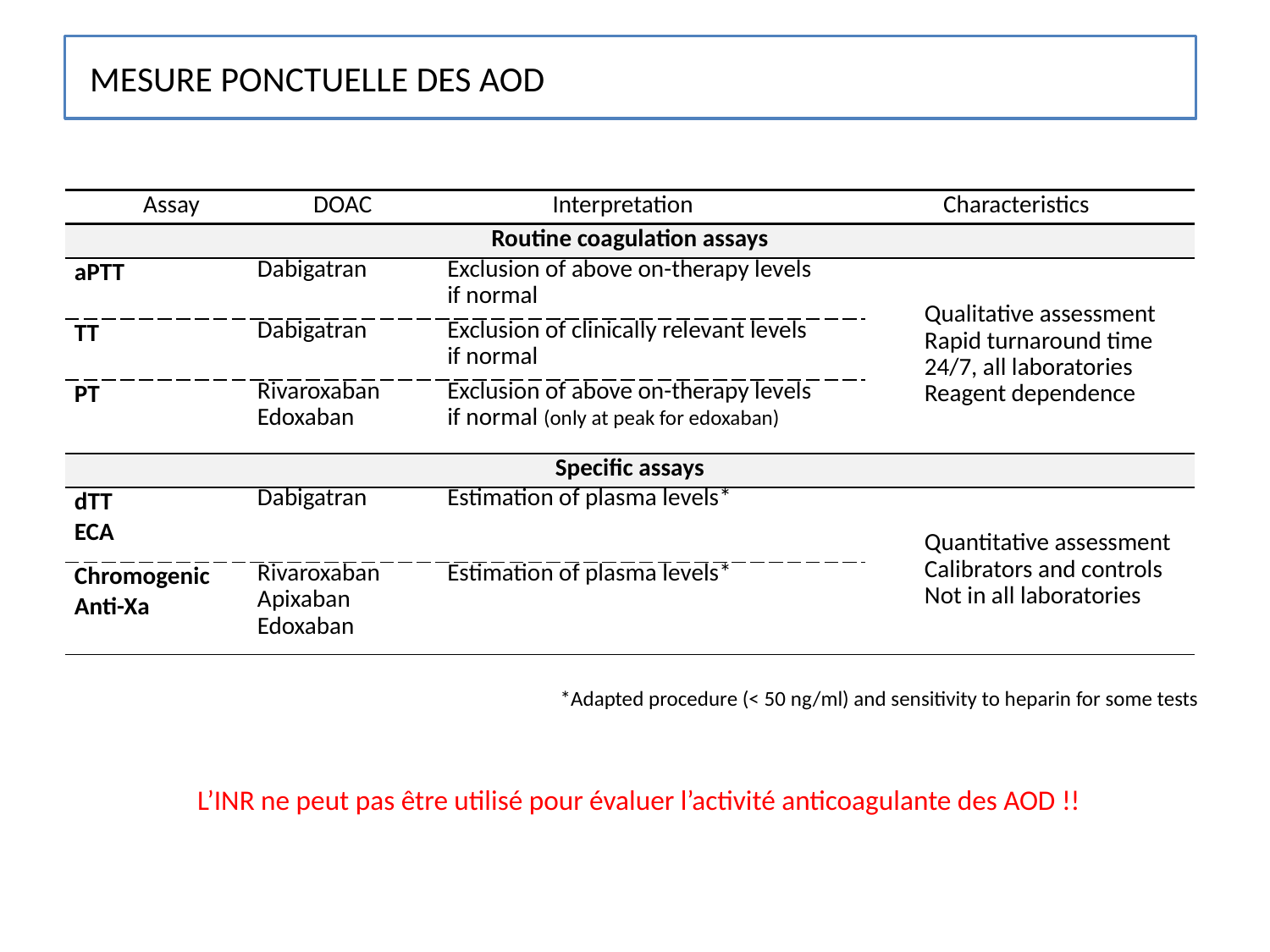

Mesure ponctuelle des aod
| Assay |  | DOAC | Interpretation |  | Characteristics |  |
| --- | --- | --- | --- | --- | --- | --- |
| Routine coagulation assays |  |  |  |  |  |  |
| aPTT | Dabigatran |  |  | Exclusion of above on-therapy levels if normal |  | Qualitative assessment Rapid turnaround time 24/7, all laboratories Reagent dependence |
| TT | Dabigatran |  |  | Exclusion of clinically relevant levels if normal |  |  |
| PT | Rivaroxaban Edoxaban |  |  | Exclusion of above on-therapy levels if normal (only at peak for edoxaban) |  |  |
| Specific assays |  |  |  |  |  |  |
| dTT ECA | Dabigatran |  |  | Estimation of plasma levels\* |  | Quantitative assessment Calibrators and controls Not in all laboratories |
| Chromogenic Anti-Xa | Rivaroxaban Apixaban Edoxaban |  |  | Estimation of plasma levels\* |  |  |
*Adapted procedure (< 50 ng/ml) and sensitivity to heparin for some tests
L’INR ne peut pas être utilisé pour évaluer l’activité anticoagulante des AOD !!